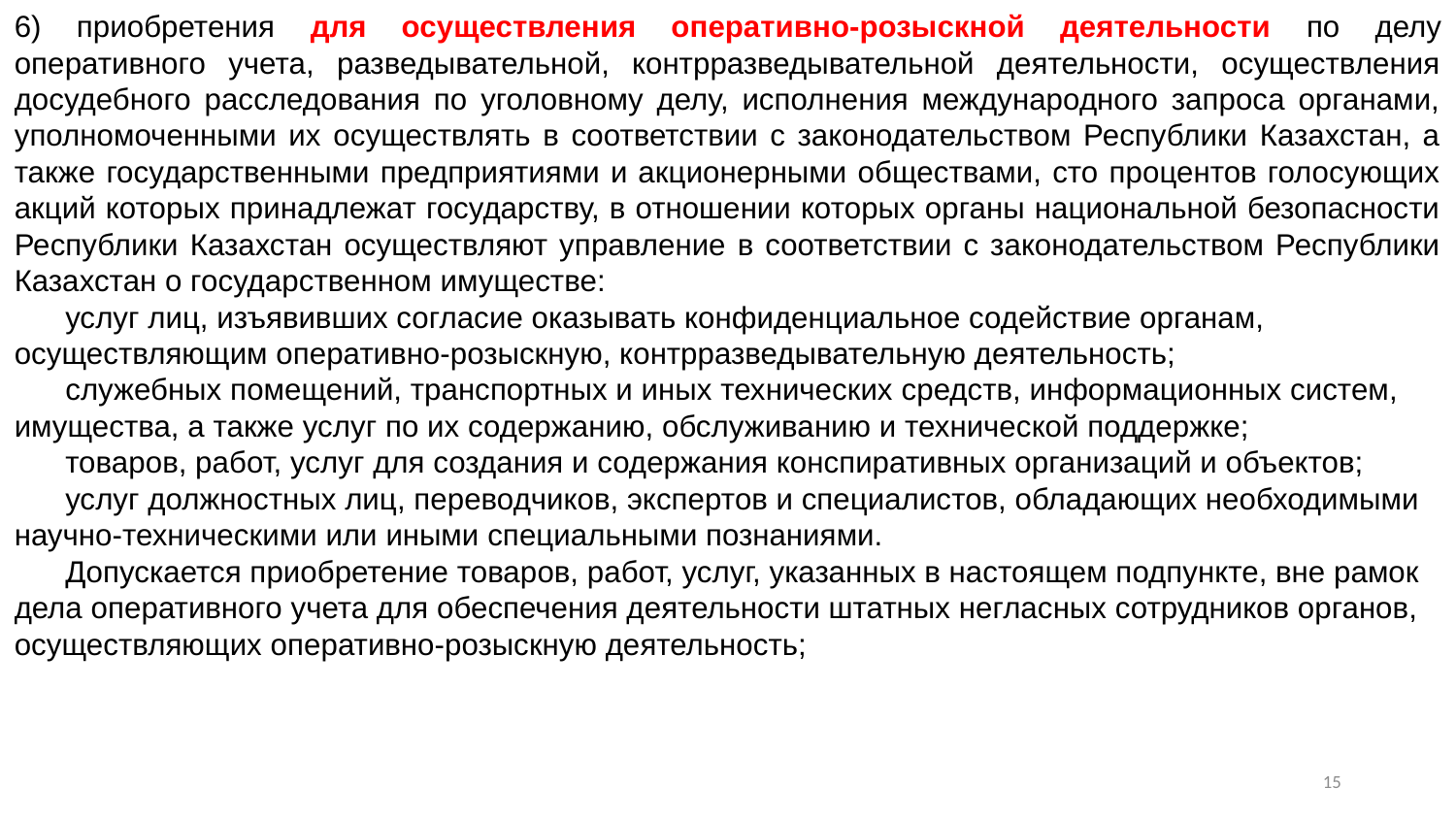

6) приобретения для осуществления оперативно-розыскной деятельности по делу оперативного учета, разведывательной, контрразведывательной деятельности, осуществления досудебного расследования по уголовному делу, исполнения международного запроса органами, уполномоченными их осуществлять в соответствии с законодательством Республики Казахстан, а также государственными предприятиями и акционерными обществами, сто процентов голосующих акций которых принадлежат государству, в отношении которых органы национальной безопасности Республики Казахстан осуществляют управление в соответствии с законодательством Республики Казахстан о государственном имуществе:
      услуг лиц, изъявивших согласие оказывать конфиденциальное содействие органам, осуществляющим оперативно-розыскную, контрразведывательную деятельность;
      служебных помещений, транспортных и иных технических средств, информационных систем, имущества, а также услуг по их содержанию, обслуживанию и технической поддержке;
      товаров, работ, услуг для создания и содержания конспиративных организаций и объектов;
      услуг должностных лиц, переводчиков, экспертов и специалистов, обладающих необходимыми научно-техническими или иными специальными познаниями.
      Допускается приобретение товаров, работ, услуг, указанных в настоящем подпункте, вне рамок дела оперативного учета для обеспечения деятельности штатных негласных сотрудников органов, осуществляющих оперативно-розыскную деятельность;
15